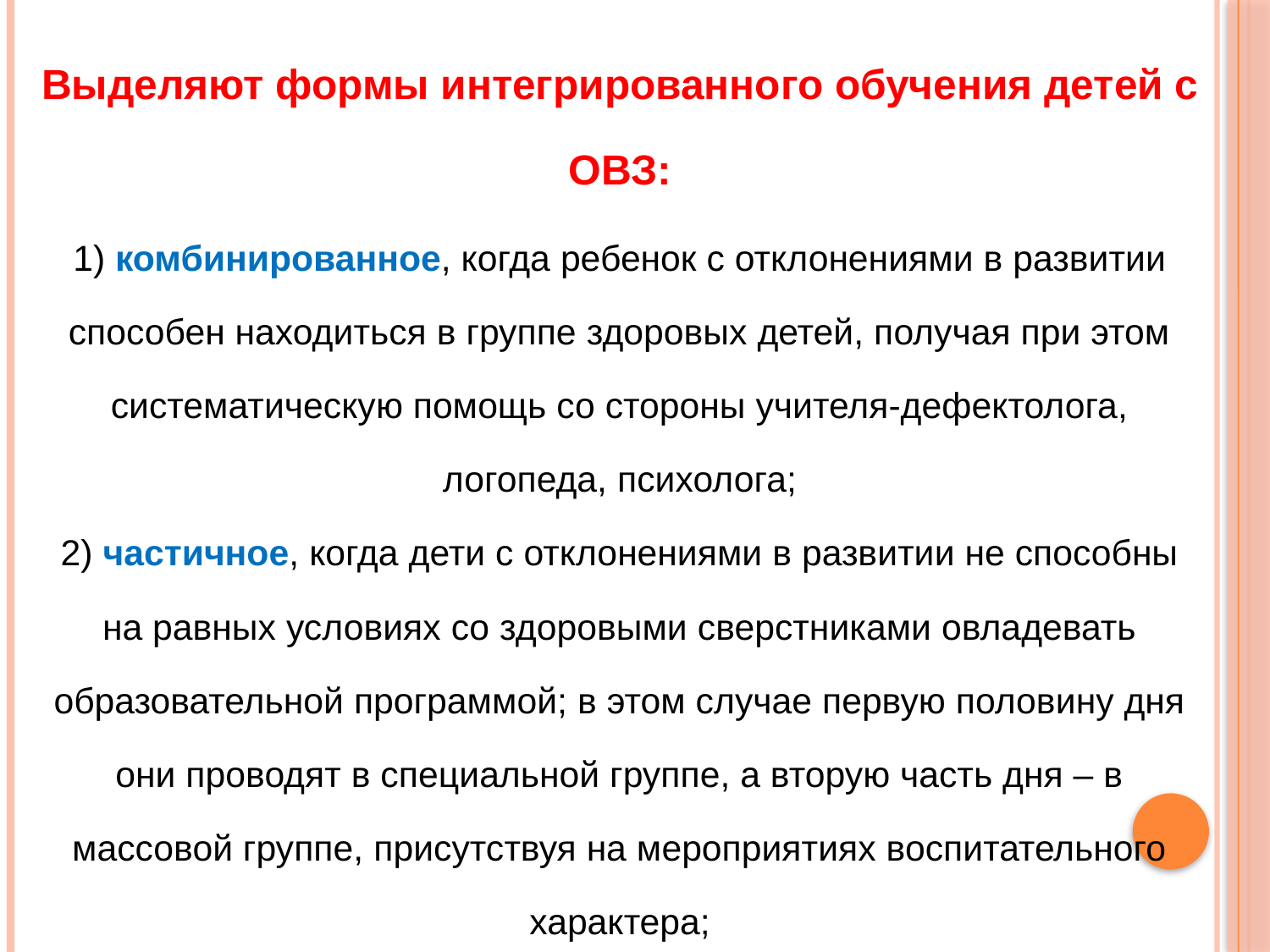

Выделяют формы интегрированного обучения детей с ОВЗ:
1) комбинированное, когда ребенок с отклонениями в развитии способен находиться в группе здоровых детей, получая при этом систематическую помощь со стороны учителя-дефектолога, логопеда, психолога;
2) частичное, когда дети с отклонениями в развитии не способны на равных условиях со здоровыми сверстниками овладевать образовательной программой; в этом случае первую половину дня они проводят в специальной группе, а вторую часть дня – в массовой группе, присутствуя на мероприятиях воспитательного характера;